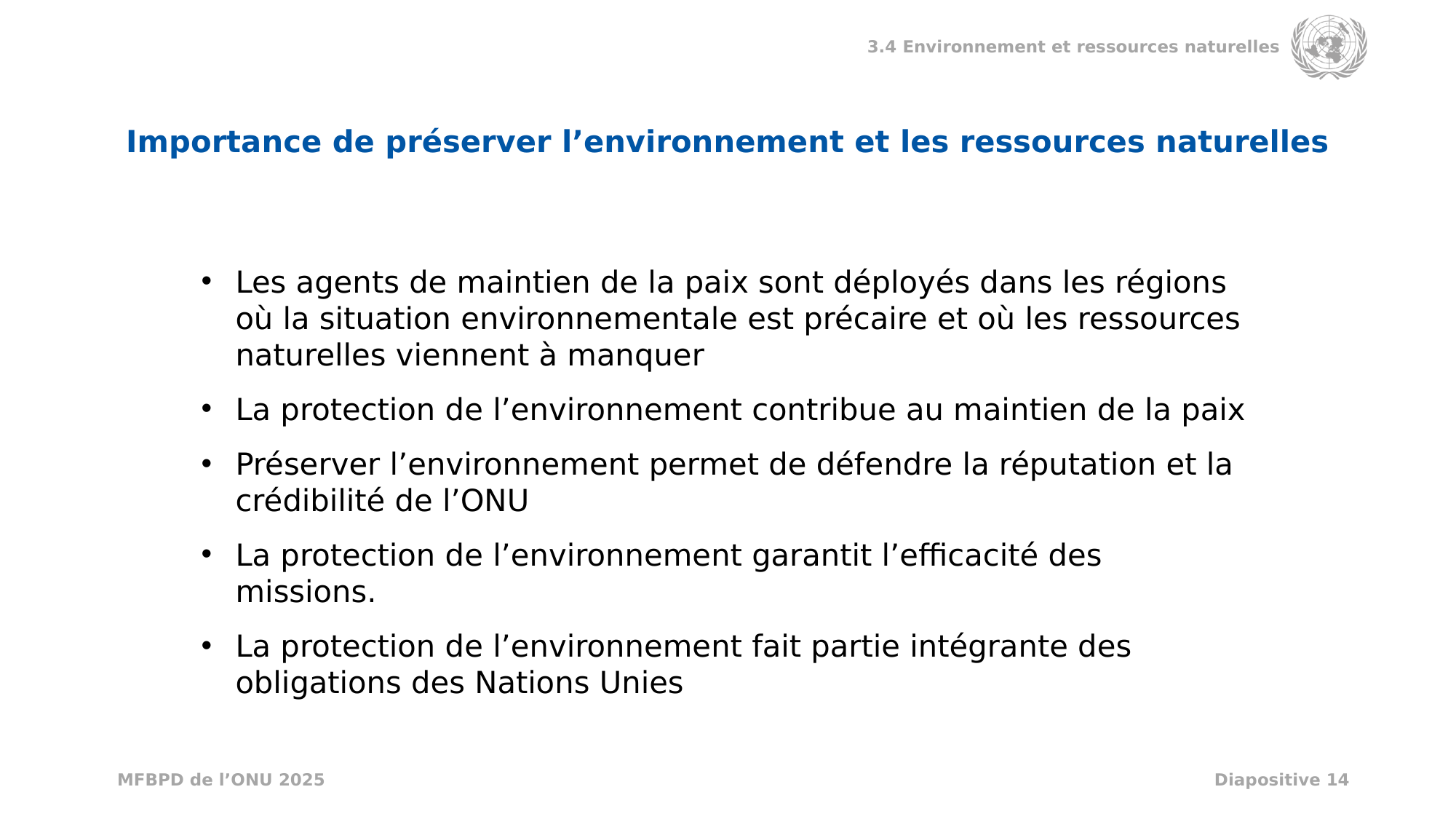

Importance de préserver l’environnement et les ressources naturelles
Les agents de maintien de la paix sont déployés dans les régions où la situation environnementale est précaire et où les ressources naturelles viennent à manquer
La protection de l’environnement contribue au maintien de la paix
Préserver l’environnement permet de défendre la réputation et la crédibilité de l’ONU
La protection de l’environnement garantit l’efficacité des missions.
La protection de l’environnement fait partie intégrante des obligations des Nations Unies